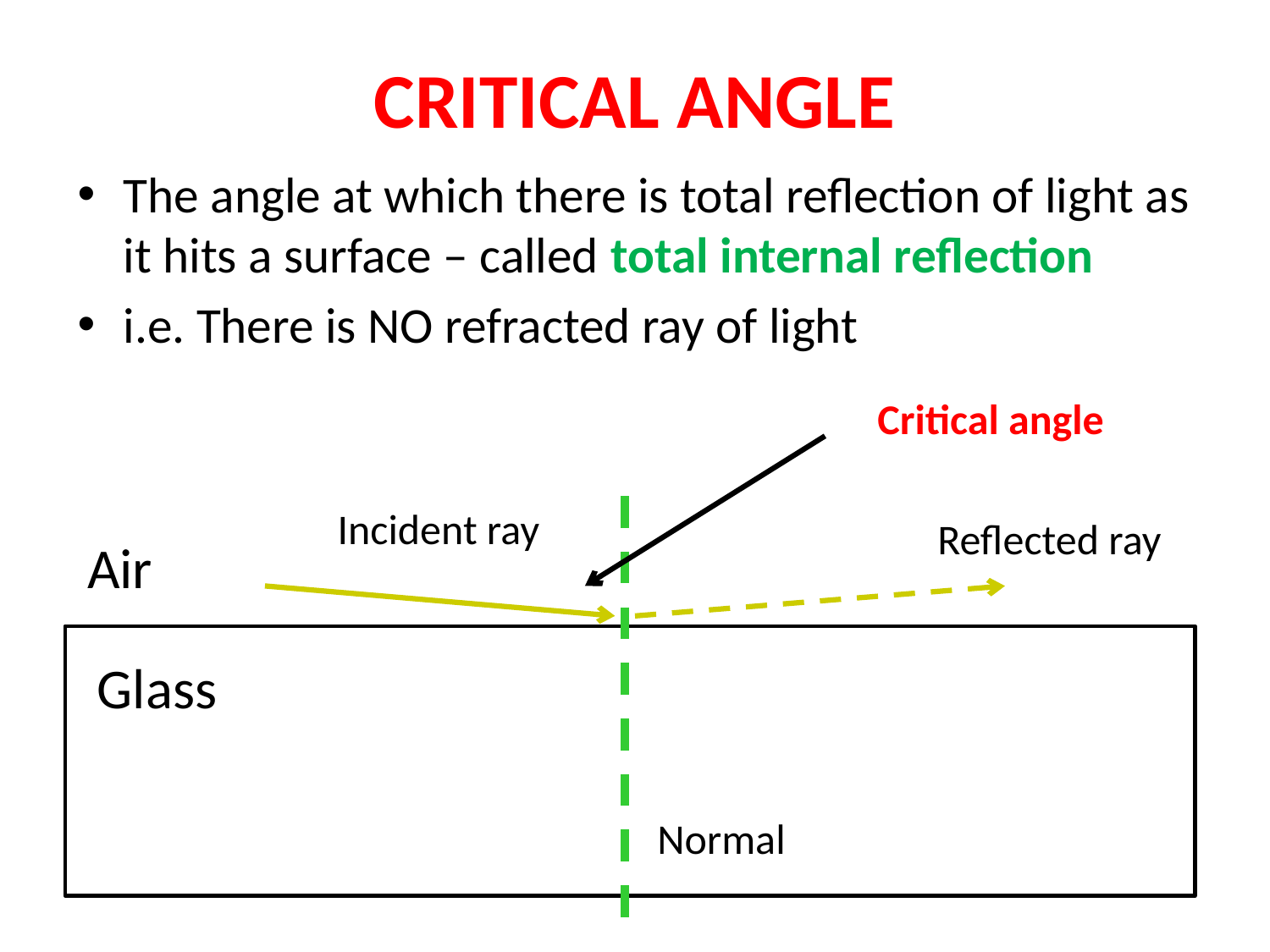

# CRITICAL ANGLE
The angle at which there is total reflection of light as it hits a surface – called total internal reflection
i.e. There is NO refracted ray of light
Critical angle
Incident ray
Reflected ray
Air

Glass
Normal